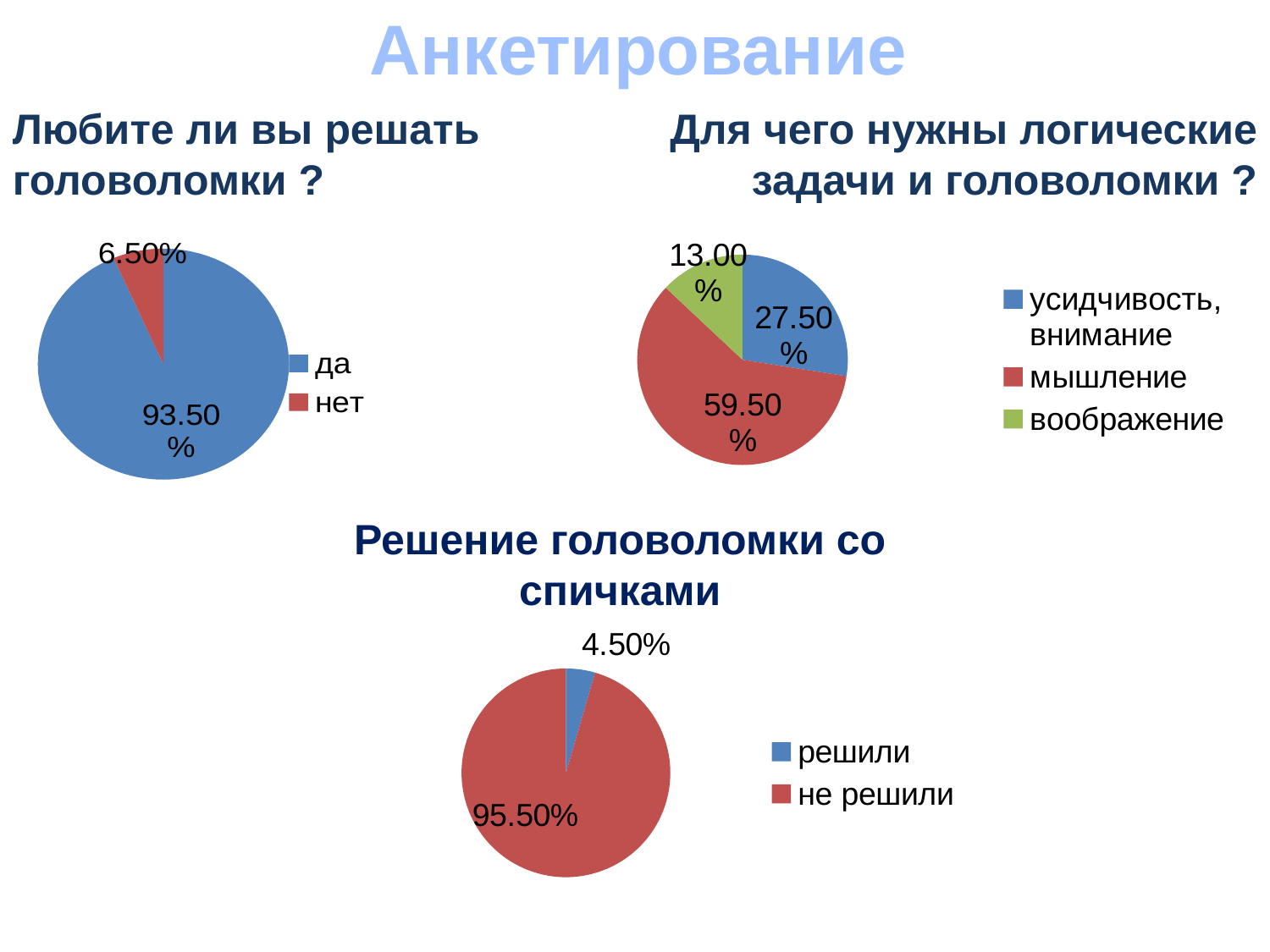

Анкетирование
Любите ли вы решать головоломки ?
Для чего нужны логические задачи и головоломки ?

### Chart

| Category | Столбец1 |
|---|---|
| да | 0.935 |
| нет | 0.065 |

### Chart

| Category | Столбец1 |
|---|---|
| усидчивость, внимание | 0.275 |
| мышление | 0.595 |
| воображение | 0.13 |
Решение головоломки со спичками

### Chart

| Category | Столбец1 |
|---|---|
| решили | 0.045 |
| не решили | 0.955 |